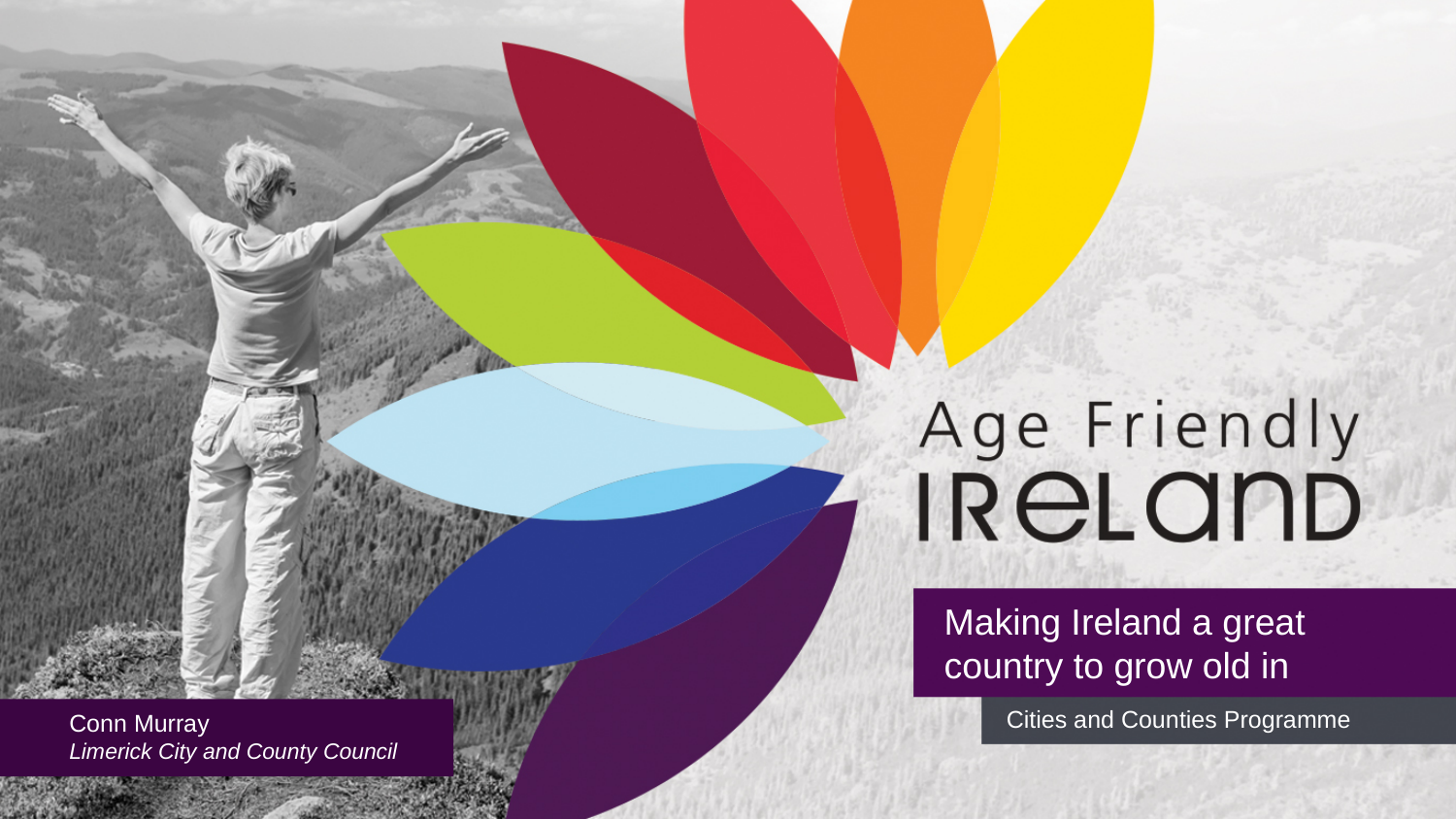

Making Ireland a great country to grow old in
Cities and Counties Programme

Conn Murray
Limerick City and County Council